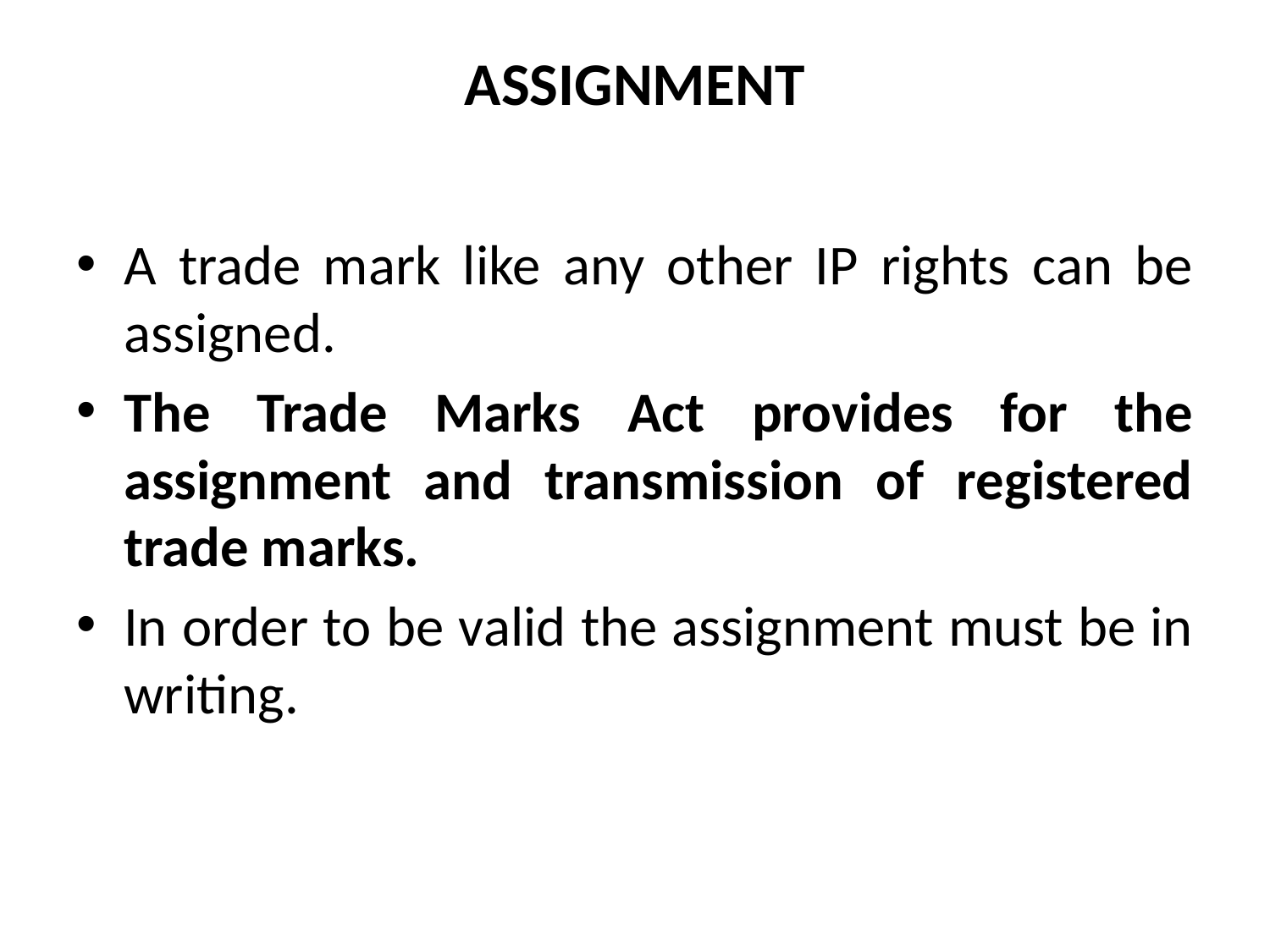

# ASSIGNMENT
A trade mark like any other IP rights can be assigned.
The Trade Marks Act provides for the assignment and transmission of registered trade marks.
In order to be valid the assignment must be in writing.